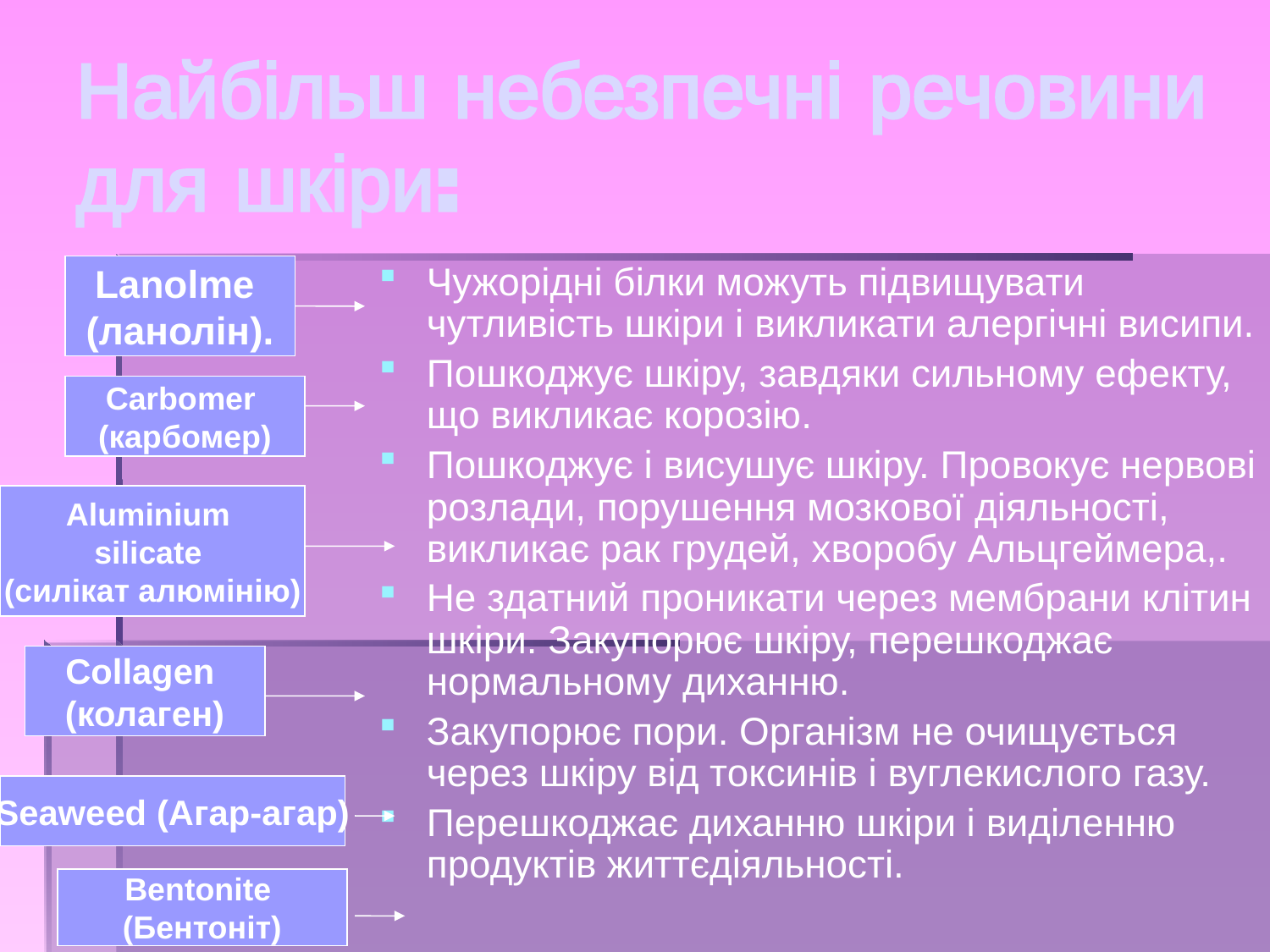

# Найбільш небезпечні речовини для шкіри:
Lanolme
(ланолін).
Чужорідні білки можуть підвищувати чутливість шкіри і викликати алергічні висипи.
Пошкоджує шкіру, завдяки сильному ефекту, що викликає корозію.
Пошкоджує і висушує шкіру. Провокує нервові розлади, порушення мозкової діяльності, викликає рак грудей, хворобу Альцгеймера,.
Не здатний проникати через мембрани клітин шкіри. Закупорює шкіру, перешкоджає нормальному диханню.
Закупорює пори. Організм не очищується через шкіру від токсинів і вуглекислого газу.
Перешкоджає диханню шкіри і виділенню продуктів життєдіяльності.

Carbomer
(карбомер)

Aluminium
silicate
(силікат алюмінію)

Collagen
(колаген)

Seaweed (Агар-агар)

Bentonite
(Бентоніт)